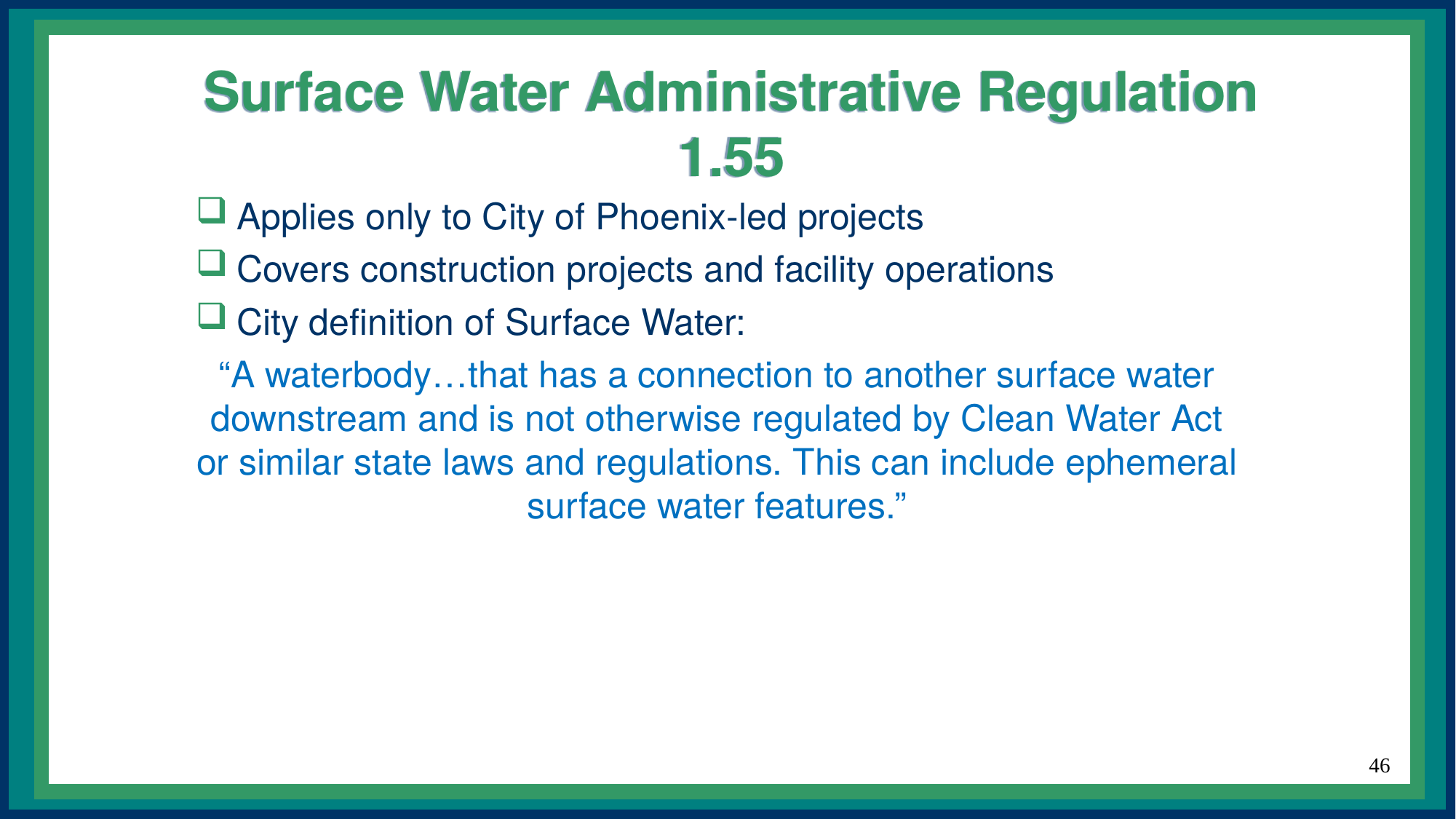

# Surface Water Administrative Regulation 1.55
Applies only to City of Phoenix-led projects
Covers construction projects and facility operations
City definition of Surface Water:
“A waterbody…that has a connection to another surface water downstream and is not otherwise regulated by Clean Water Act or similar state laws and regulations. This can include ephemeral surface water features.”

46